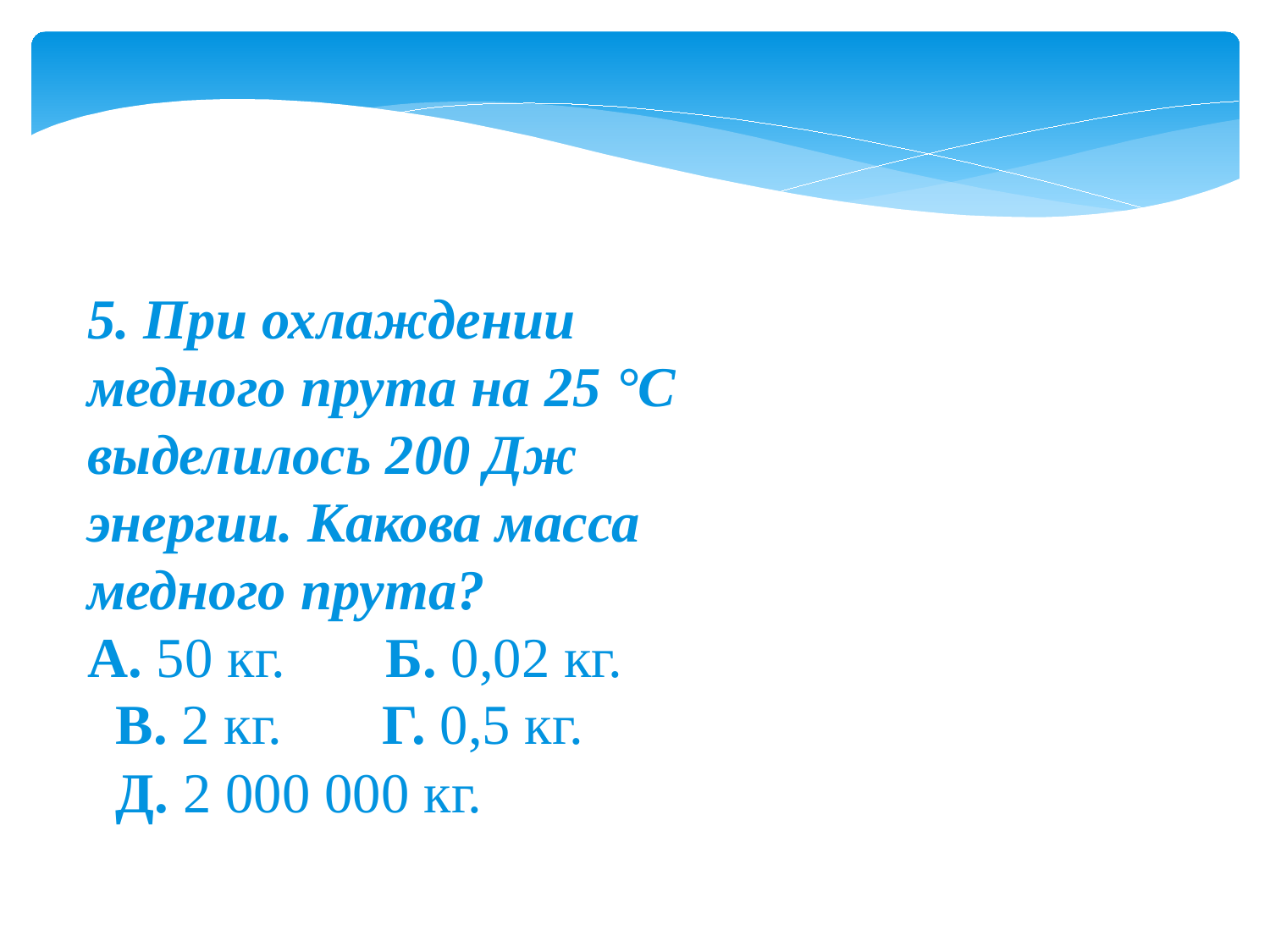

5. При охлаждении медного прута на 25 °С выделилось 200 Дж энергии. Какова масса медного прута?
А. 50 кг.       Б. 0,02 кг.       В. 2 кг.       Г. 0,5 кг.       Д. 2 000 000 кг.